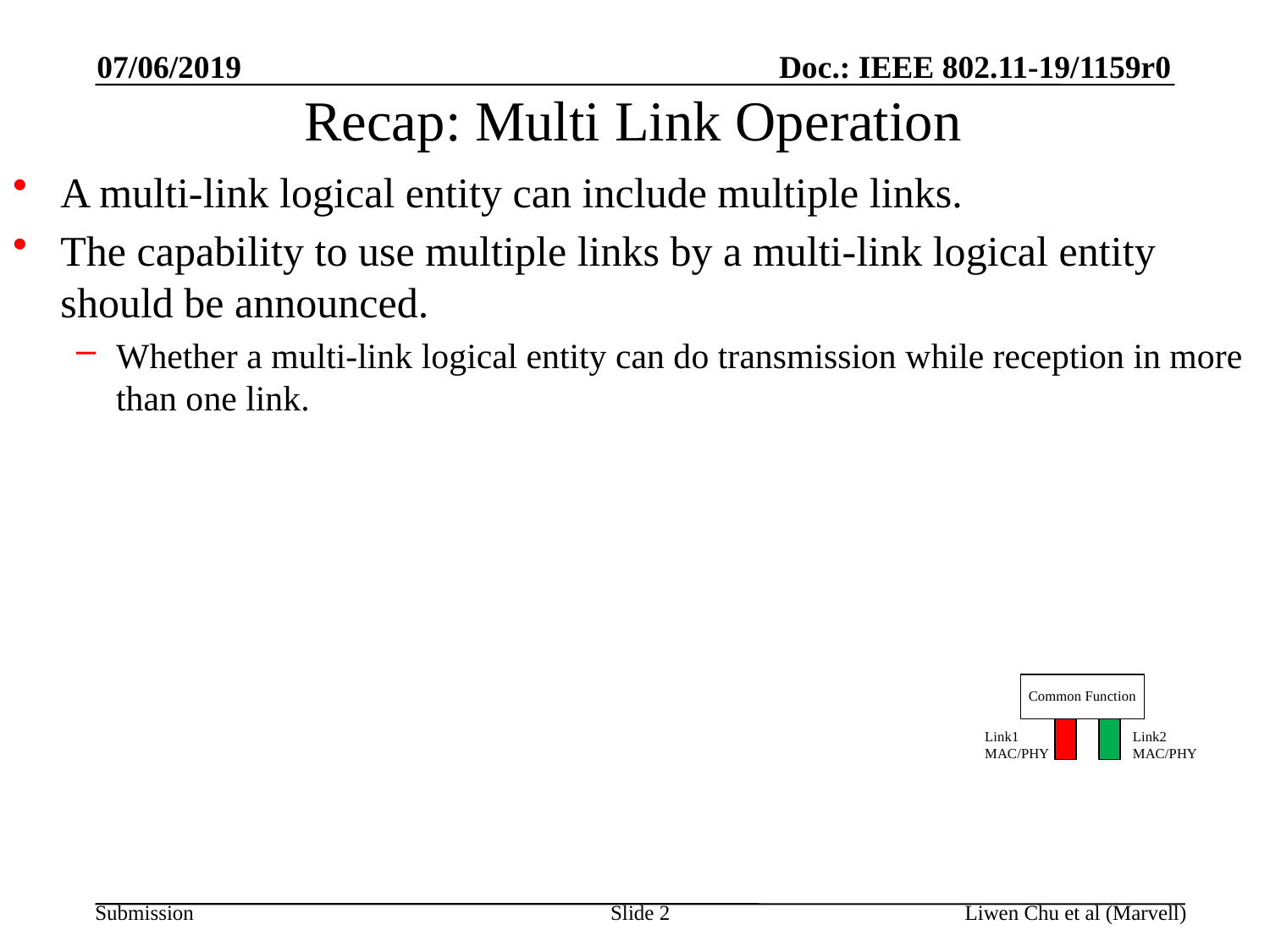

07/06/2019
# Recap: Multi Link Operation
A multi-link logical entity can include multiple links.
The capability to use multiple links by a multi-link logical entity should be announced.
Whether a multi-link logical entity can do transmission while reception in more than one link.

Common Function
Link1 MAC/PHY

Link2 MAC/PHY

Slide 2
Liwen Chu et al (Marvell)